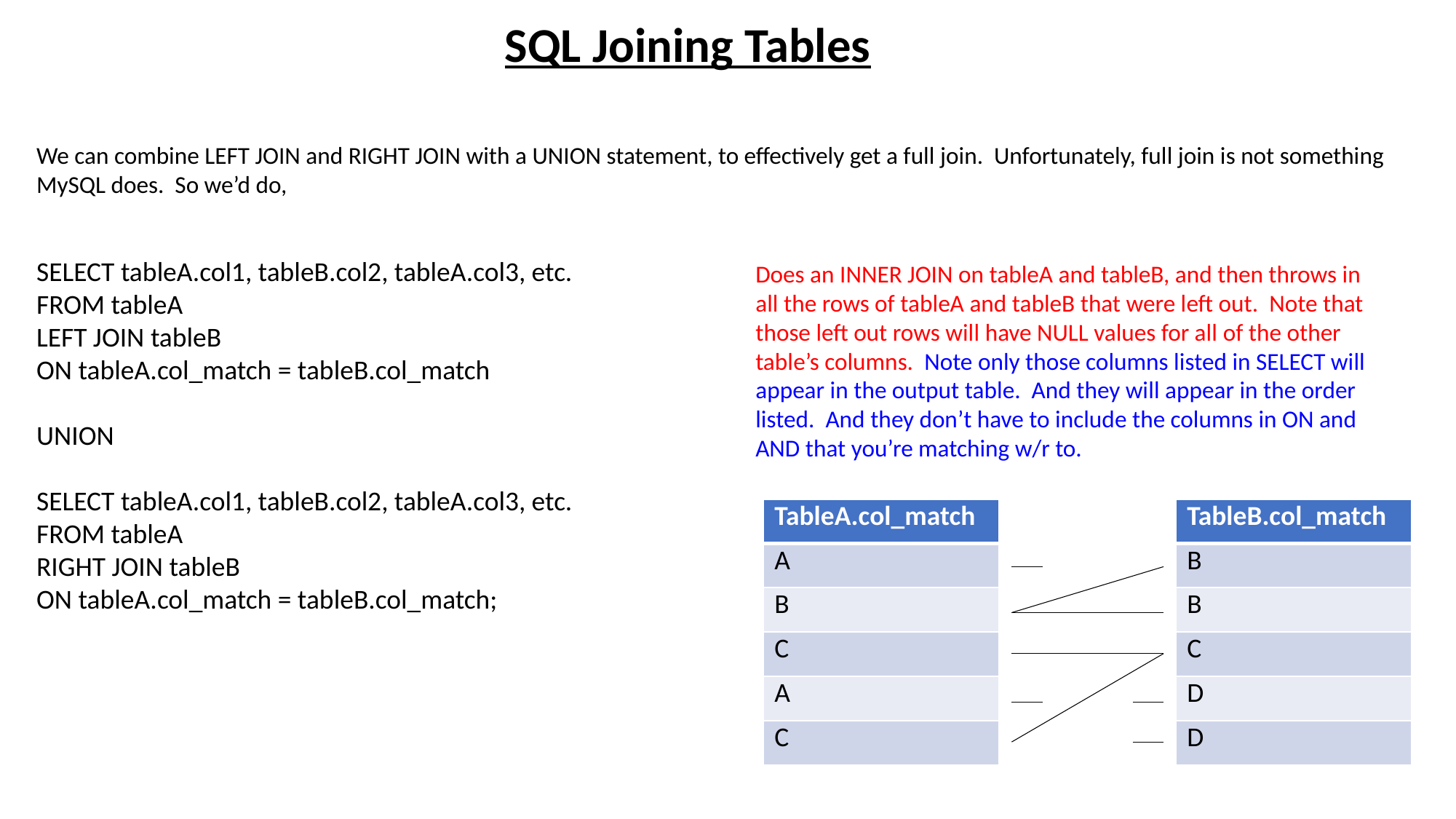

SQL Joining Tables
We can combine LEFT JOIN and RIGHT JOIN with a UNION statement, to effectively get a full join.  Unfortunately, full join is not something MySQL does.  So we’d do,
SELECT tableA.col1, tableB.col2, tableA.col3, etc.
FROM tableA
LEFT JOIN tableB
ON tableA.col_match = tableB.col_match

UNION

SELECT tableA.col1, tableB.col2, tableA.col3, etc.
FROM tableA
RIGHT JOIN tableB
ON tableA.col_match = tableB.col_match;
Does an INNER JOIN on tableA and tableB, and then throws in all the rows of tableA and tableB that were left out.  Note that those left out rows will have NULL values for all of the other table’s columns.  Note only those columns listed in SELECT will appear in the output table.  And they will appear in the order listed.  And they don’t have to include the columns in ON and AND that you’re matching w/r to.
| TableA.col\_match |
| --- |
| A |
| B |
| C |
| A |
| C |
| TableB.col\_match |
| --- |
| B |
| B |
| C |
| D |
| D |